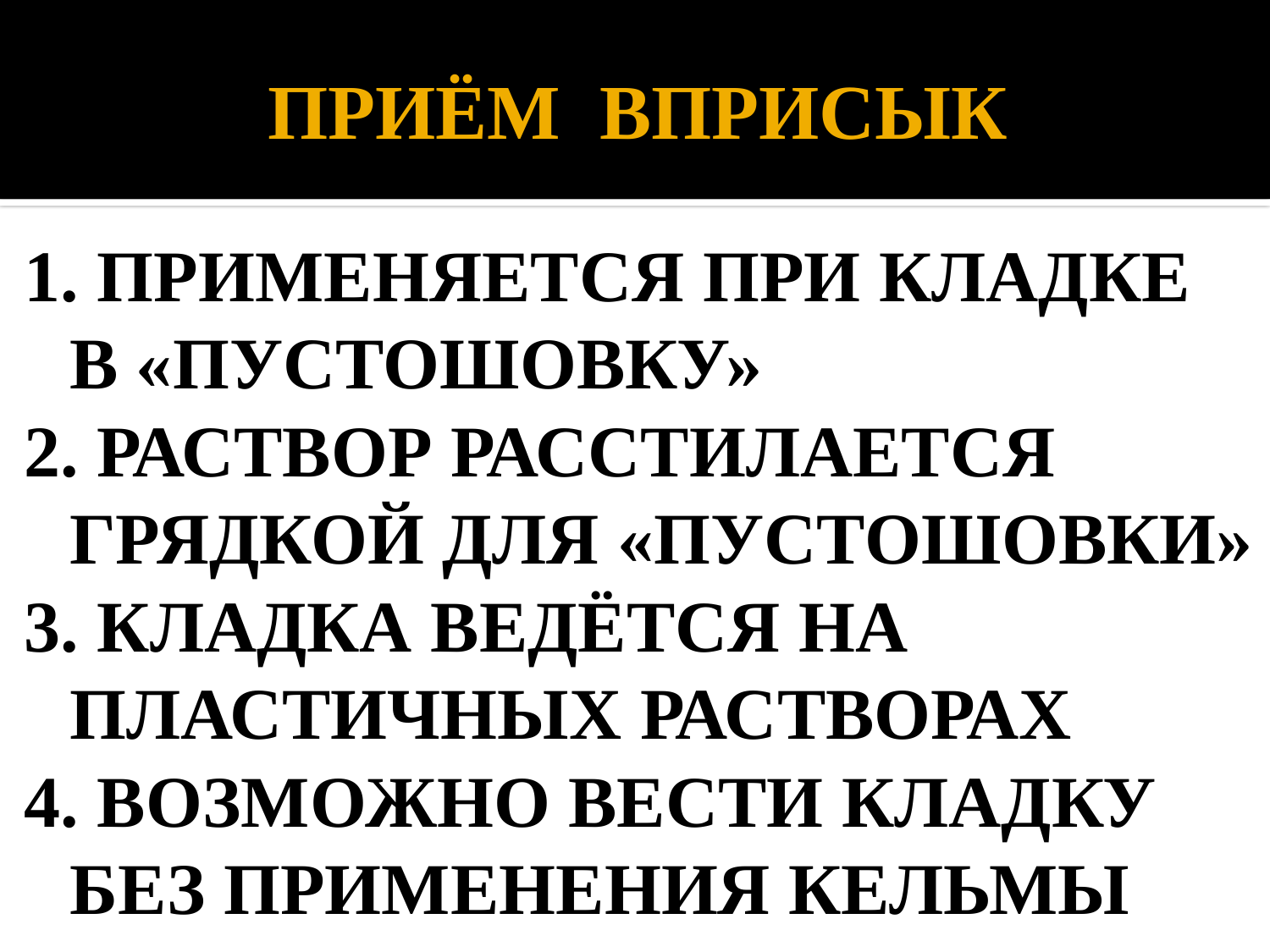

# ПРИЁМ  ВПРИСЫК
1. ПРИМЕНЯЕТСЯ ПРИ КЛАДКЕ В «ПУСТОШОВКУ»
2. РАСТВОР РАССТИЛАЕТСЯ ГРЯДКОЙ ДЛЯ «ПУСТОШОВКИ»
3. КЛАДКА ВЕДЁТСЯ НА ПЛАСТИЧНЫХ РАСТВОРАХ
4. ВОЗМОЖНО ВЕСТИ КЛАДКУ БЕЗ ПРИМЕНЕНИЯ КЕЛЬМЫ